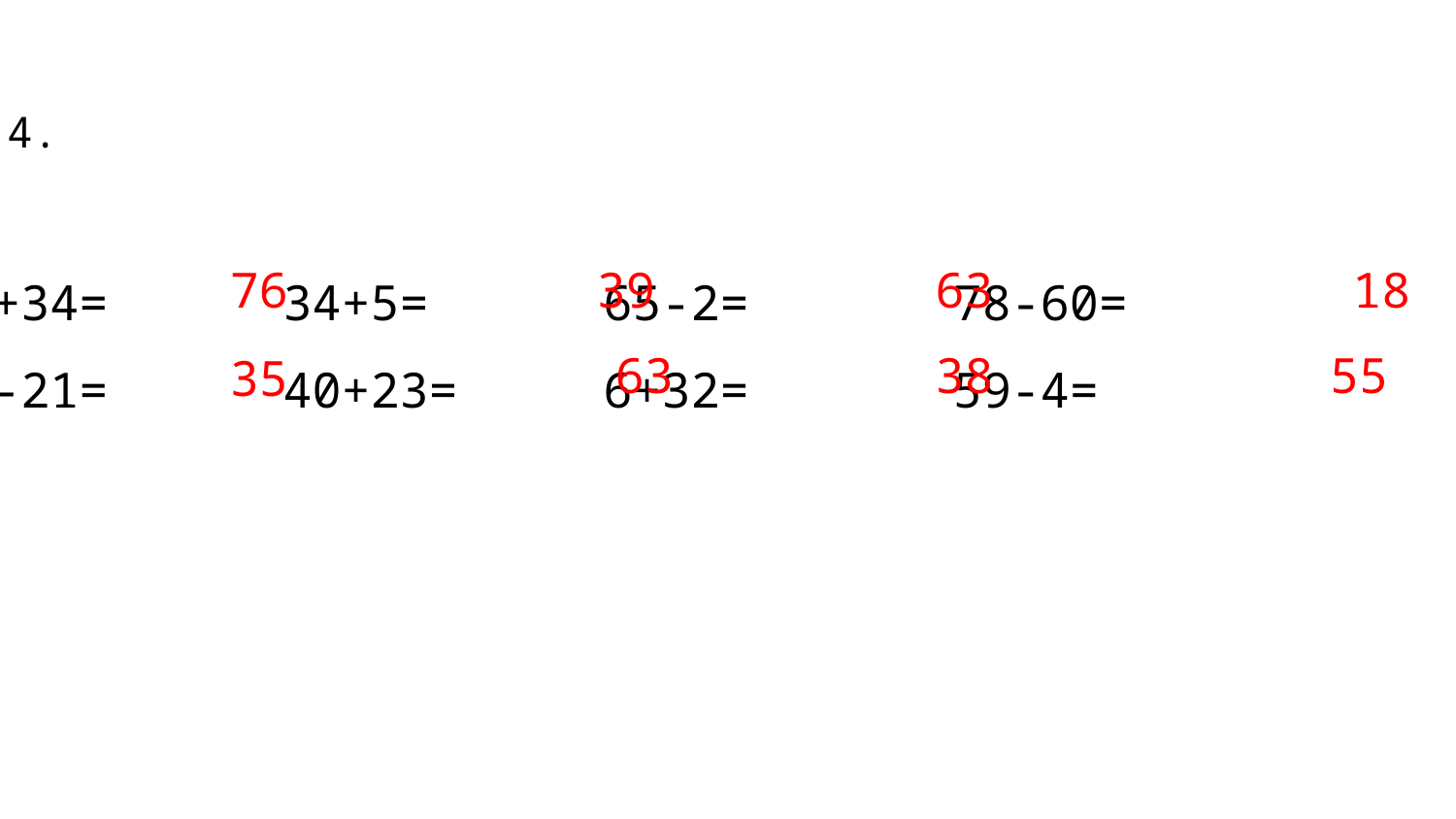

4.
42+34=      34+5=      65-2=       78-60=
56-21=      40+23=     6+32=       59-4=
76
39
63
18
63
38
55
35